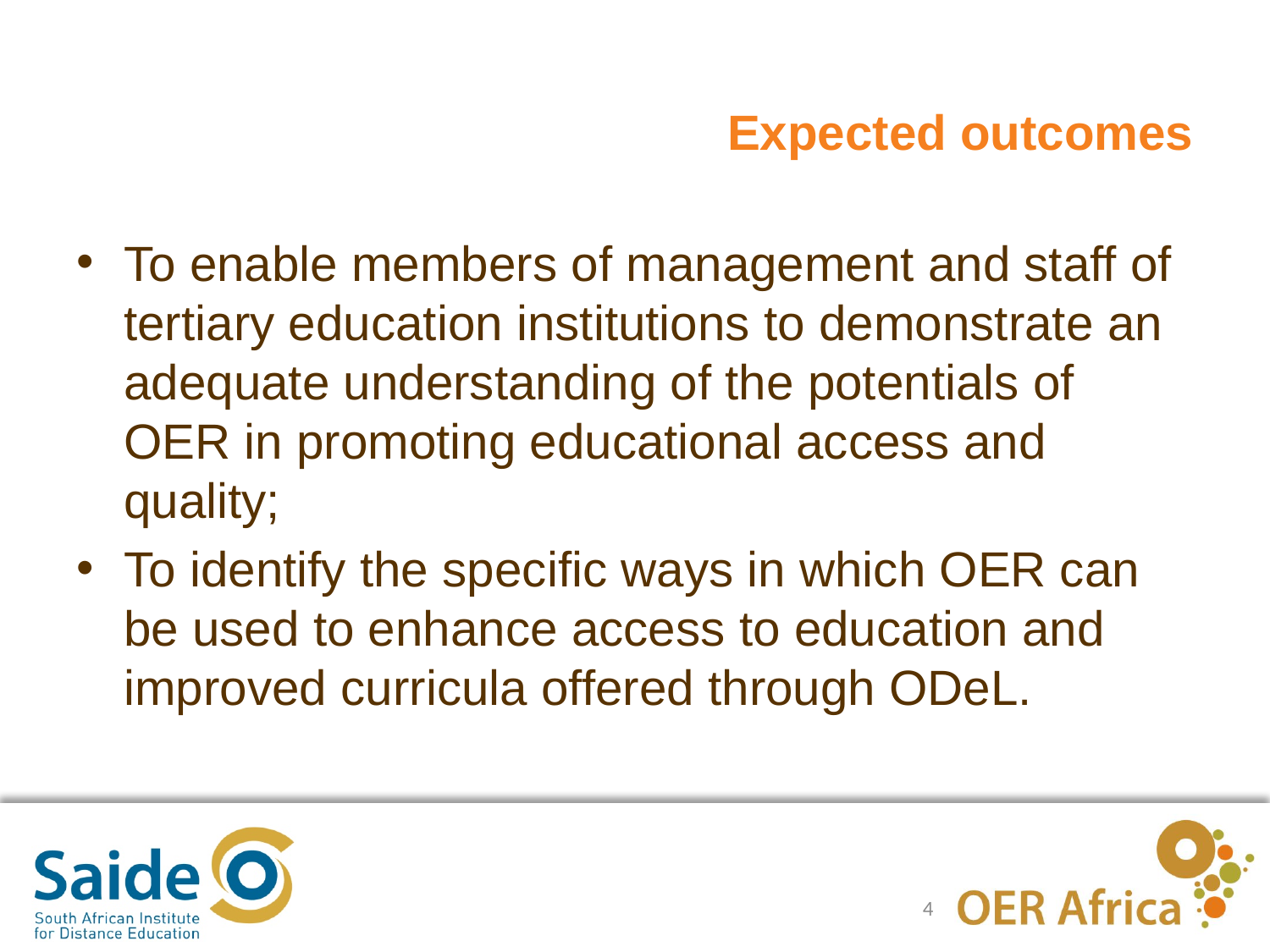

# Expected outcomes
To enable members of management and staff of tertiary education institutions to demonstrate an adequate understanding of the potentials of OER in promoting educational access and quality;
To identify the specific ways in which OER can be used to enhance access to education and improved curricula offered through ODeL.
4